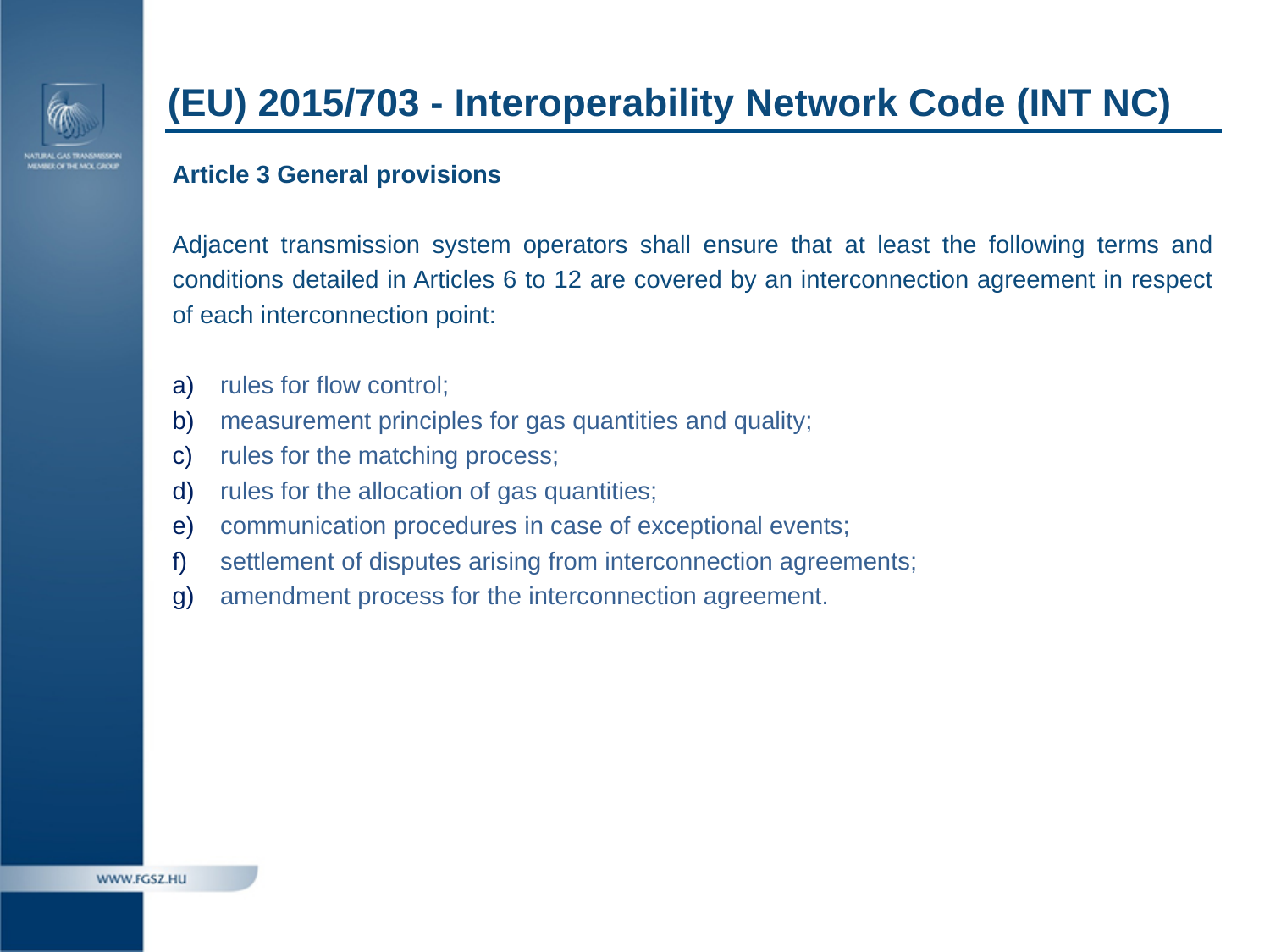

# (EU) 2015/703 - Interoperability Network Code (INT NC)
Article 3 General provisions

Adjacent transmission system operators shall ensure that at least the following terms and conditions detailed in Articles 6 to 12 are covered by an interconnection agreement in respect of each interconnection point:

rules for flow control;
measurement principles for gas quantities and quality;
rules for the matching process;
rules for the allocation of gas quantities;
communication procedures in case of exceptional events;
settlement of disputes arising from interconnection agreements;
amendment process for the interconnection agreement.